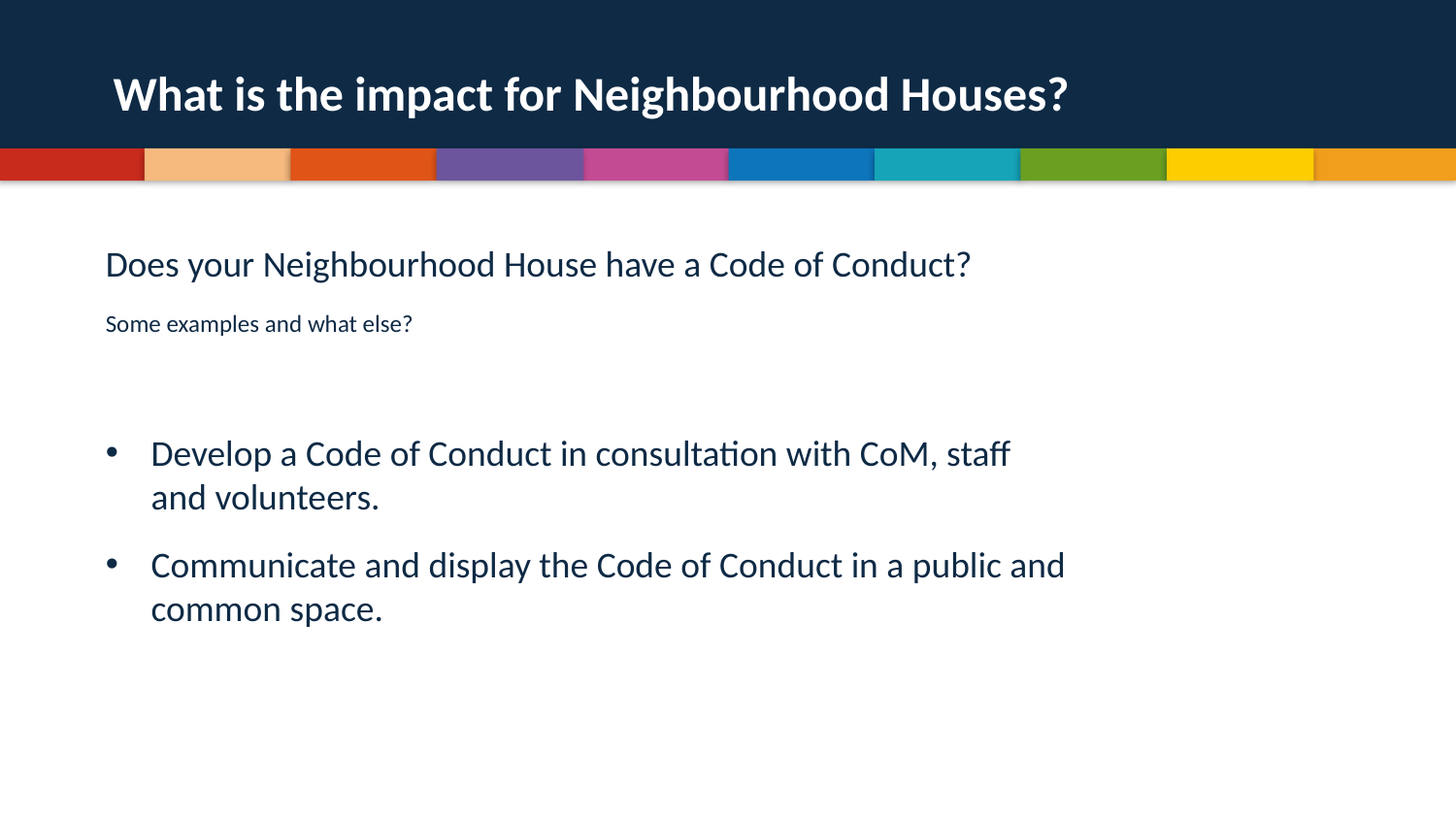

# What is the impact for Neighbourhood Houses?
Does your Neighbourhood House have a Code of Conduct?
Some examples and what else?

Develop a Code of Conduct in consultation with CoM, staff and volunteers.
Communicate and display the Code of Conduct in a public and common space.